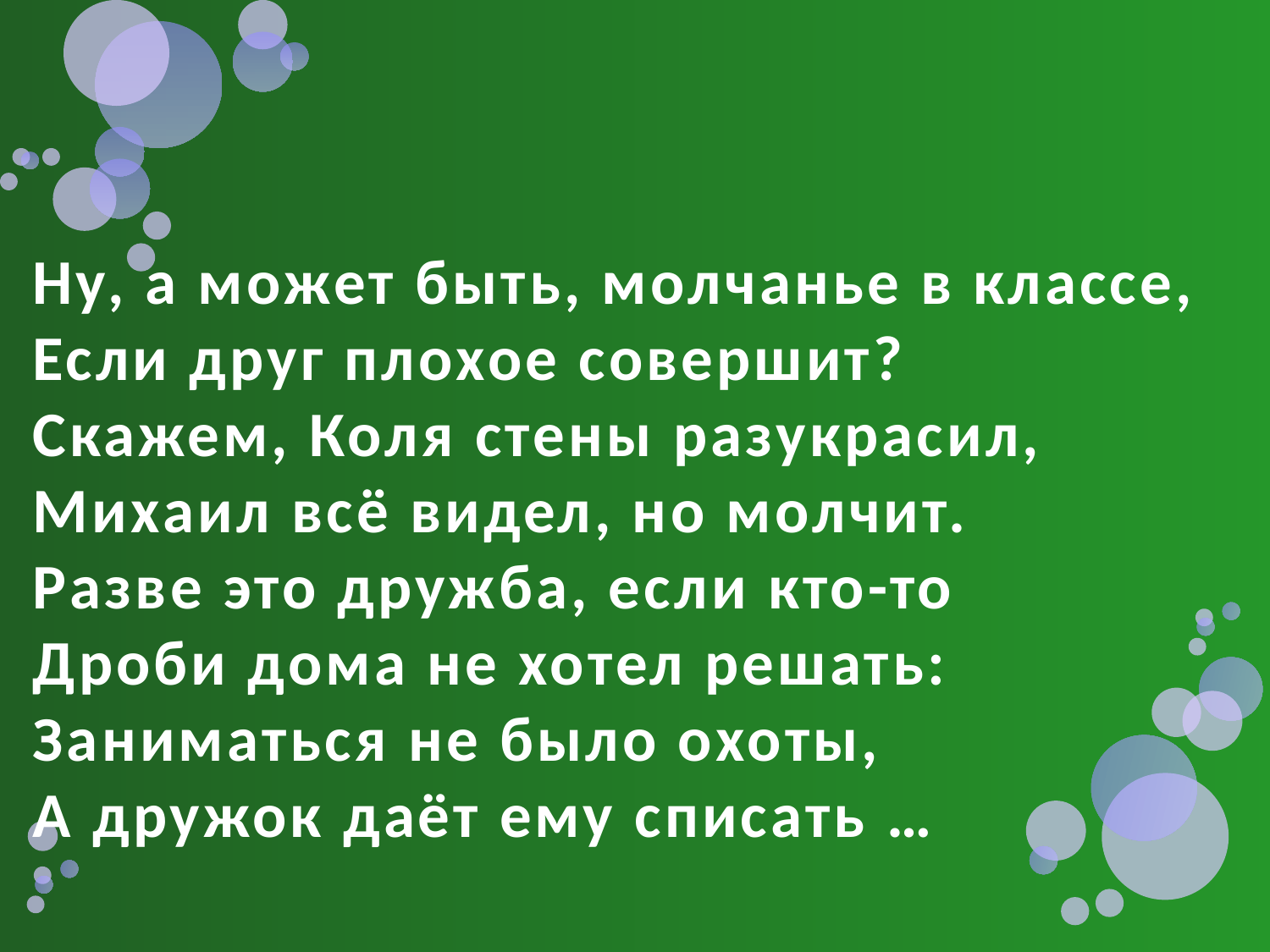

# Ну, а может быть, молчанье в классе, Если друг плохое совершит? Скажем, Коля стены разукрасил, Михаил всё видел, но молчит. Разве это дружба, если кто-то Дроби дома не хотел решать: Заниматься не было охоты, А дружок даёт ему списать …